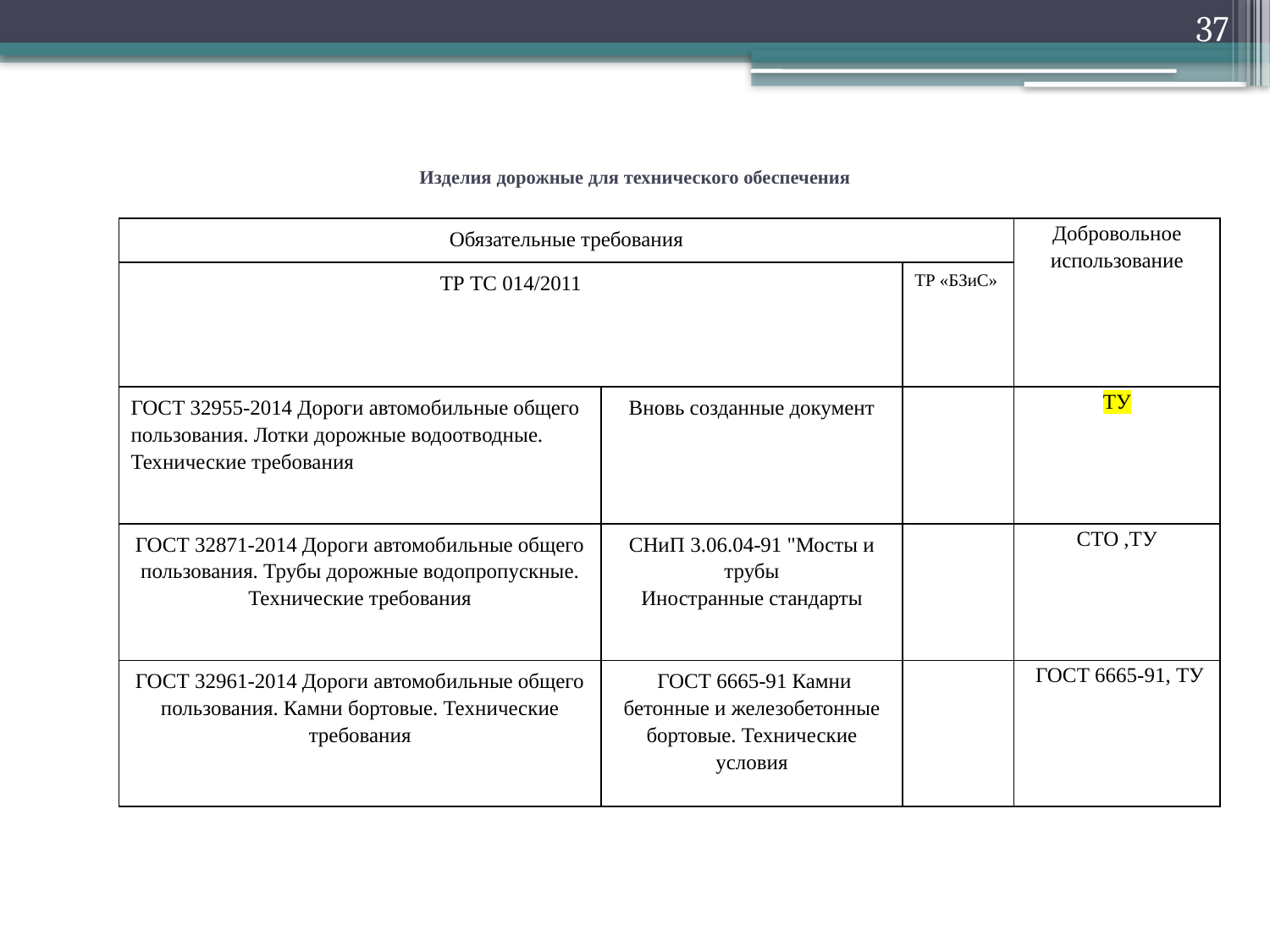

37
# Изделия дорожные для технического обеспечения
| Обязательные требования |  |  | Добровольное использование |
| --- | --- | --- | --- |
| ТР ТС 014/2011 |  | ТР «БЗиС» |  |
| ГОСТ 32955-2014 Дороги автомобильные общего пользования. Лотки дорожные водоотводные. Технические требования | Вновь созданные документ |  | ТУ |
| ГОСТ 32871-2014 Дороги автомобильные общего пользования. Трубы дорожные водопропускные. Технические требования | СНиП 3.06.04-91 "Мосты и трубы Иностранные стандарты |  | СТО ,ТУ |
| ГОСТ 32961-2014 Дороги автомобильные общего пользования. Камни бортовые. Технические требования | ГОСТ 6665-91 Камни бетонные и железобетонные бортовые. Технические условия |  | ГОСТ 6665-91, ТУ |